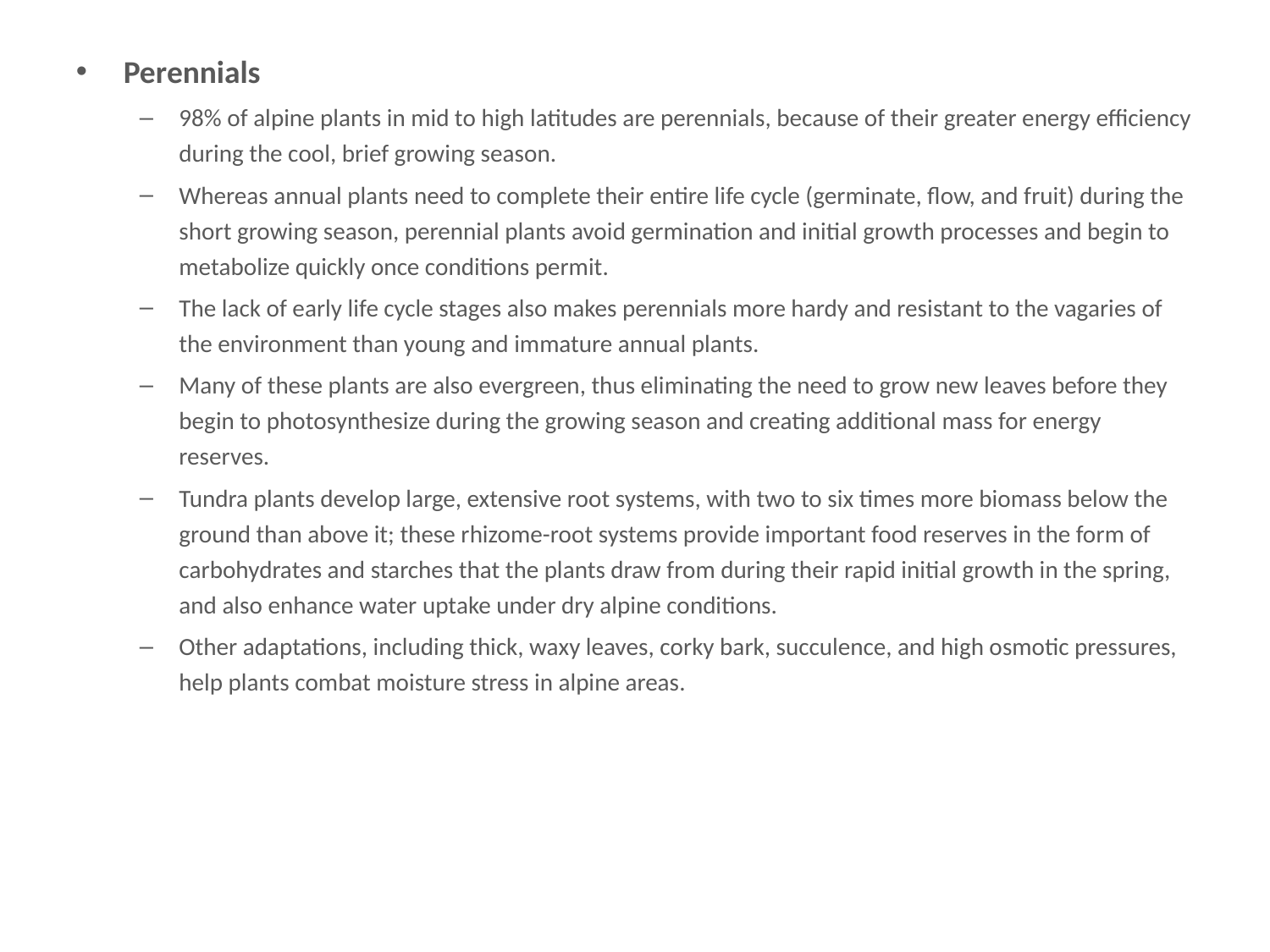

# Perennials
Perennials
98% of alpine plants in mid to high latitudes are perennials, because of their greater energy efficiency during the cool, brief growing season.
Whereas annual plants need to complete their entire life cycle (germinate, flow, and fruit) during the short growing season, perennial plants avoid germination and initial growth processes and begin to metabolize quickly once conditions permit.
The lack of early life cycle stages also makes perennials more hardy and resistant to the vagaries of the environment than young and immature annual plants.
Many of these plants are also evergreen, thus eliminating the need to grow new leaves before they begin to photosynthesize during the growing season and creating additional mass for energy reserves.
Tundra plants develop large, extensive root systems, with two to six times more biomass below the ground than above it; these rhizome-root systems provide important food reserves in the form of carbohydrates and starches that the plants draw from during their rapid initial growth in the spring, and also enhance water uptake under dry alpine conditions.
Other adaptations, including thick, waxy leaves, corky bark, succulence, and high osmotic pressures, help plants combat moisture stress in alpine areas.